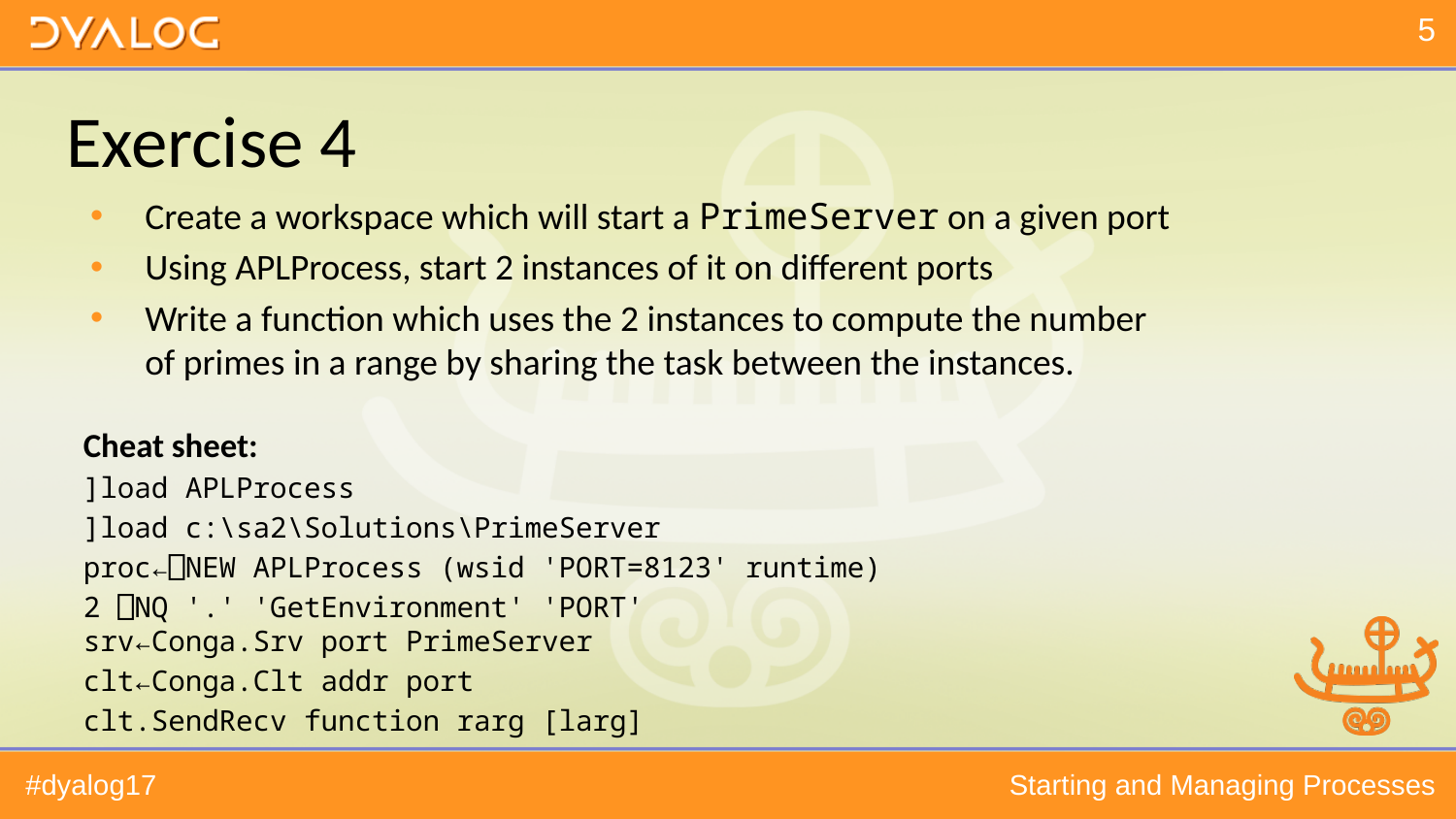

# Exercise 4
Create a workspace which will start a PrimeServer on a given port
Using APLProcess, start 2 instances of it on different ports
Write a function which uses the 2 instances to compute the number of primes in a range by sharing the task between the instances.
Cheat sheet:
]load APLProcess
]load c:\sa2\Solutions\PrimeServer
proc←⎕NEW APLProcess (wsid 'PORT=8123' runtime)
2 ⎕NQ '.' 'GetEnvironment' 'PORT'
srv←Conga.Srv port PrimeServer
clt←Conga.Clt addr port
clt.SendRecv function rarg [larg]